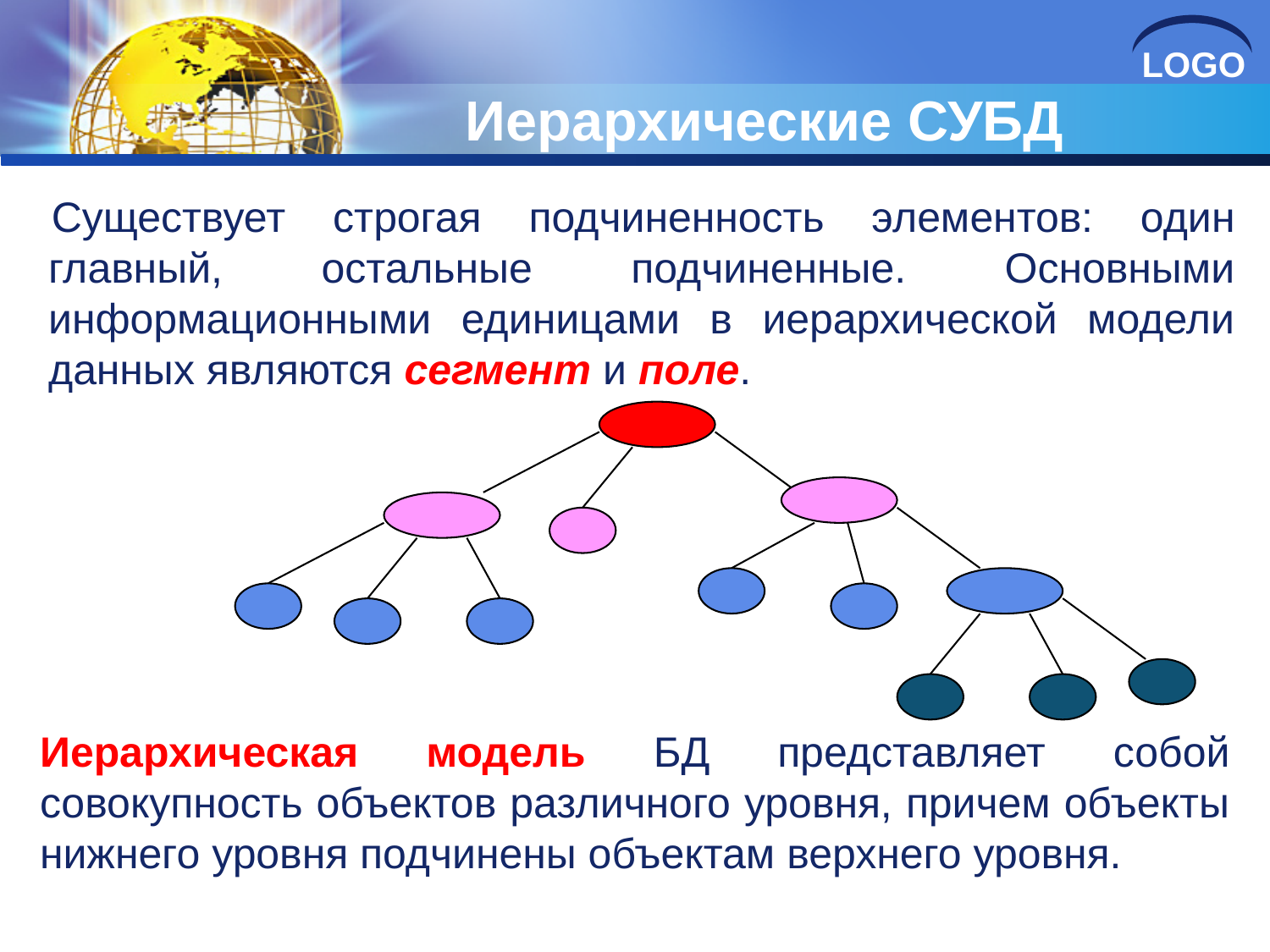

# Иерархические СУБД
Существует строгая подчиненность элементов: один главный, остальные подчиненные. Основными информационными единицами в иерархической модели данных являются сегмент и поле.

Иерархическая модель БД представляет собой совокупность объектов различного уровня, причем объекты нижнего уровня подчинены объектам верхнего уровня.